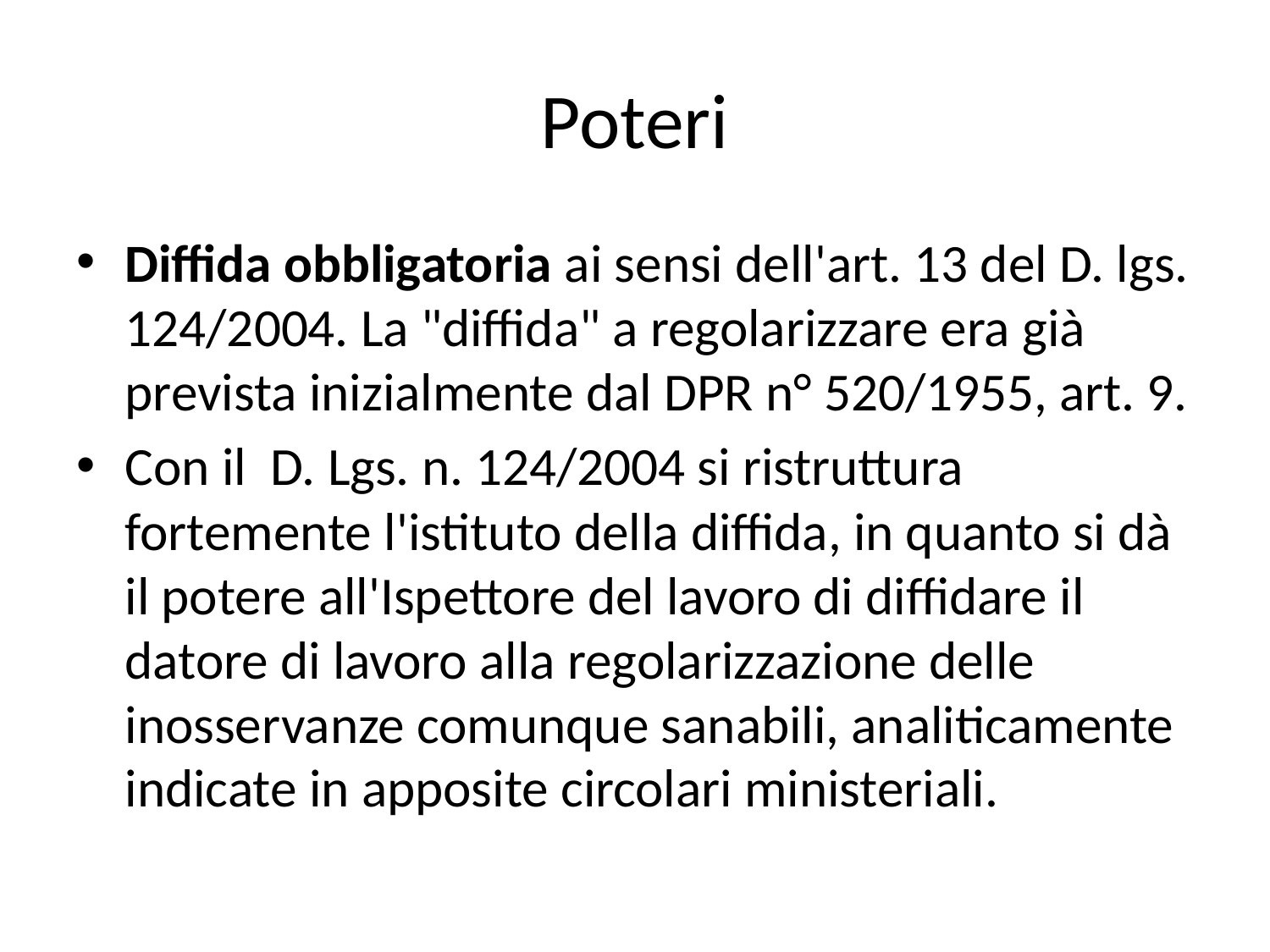

# Poteri
Diffida obbligatoria ai sensi dell'art. 13 del D. lgs. 124/2004. La "diffida" a regolarizzare era già prevista inizialmente dal DPR n° 520/1955, art. 9.
Con il  D. Lgs. n. 124/2004 si ristruttura fortemente l'istituto della diffida, in quanto si dà il potere all'Ispettore del lavoro di diffidare il datore di lavoro alla regolarizzazione delle inosservanze comunque sanabili, analiticamente indicate in apposite circolari ministeriali.